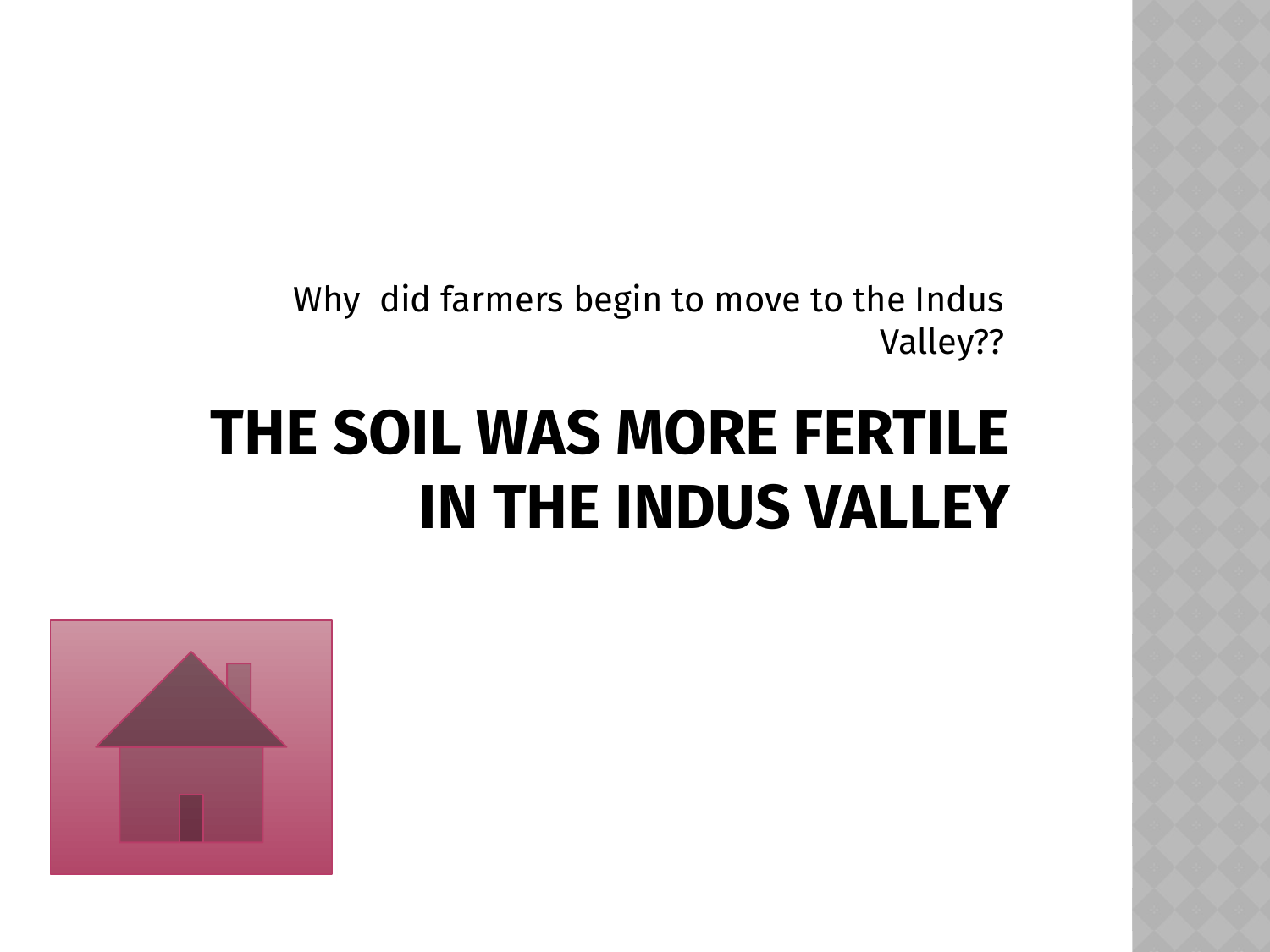

Why  did farmers begin to move to the Indus Valley??
# The soil was more fertile in the Indus Valley